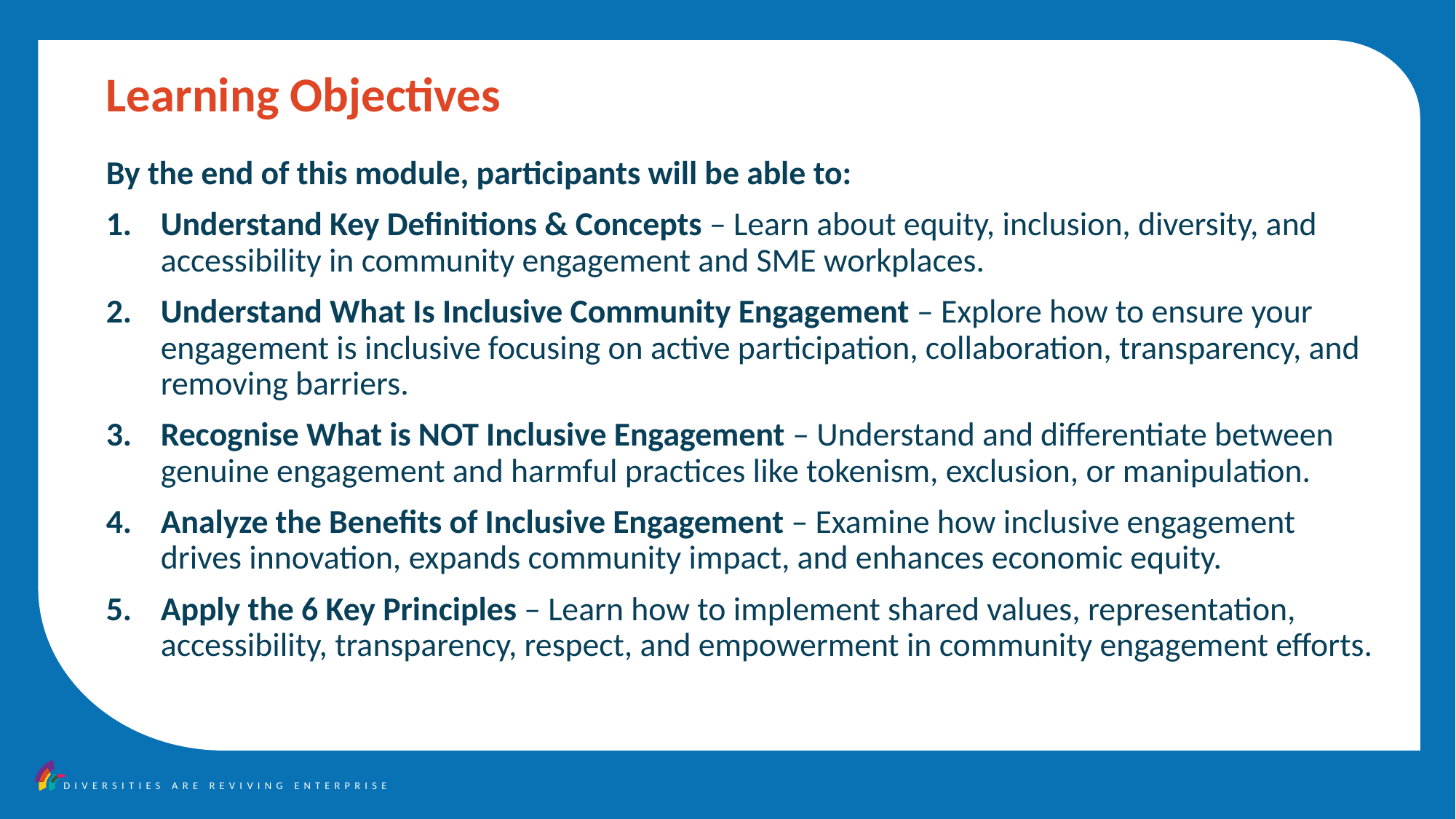

Learning Objectives
By the end of this module, participants will be able to:
Understand Key Definitions & Concepts – Learn about equity, inclusion, diversity, and accessibility in community engagement and SME workplaces.
Understand What Is Inclusive Community Engagement – Explore how to ensure your engagement is inclusive focusing on active participation, collaboration, transparency, and removing barriers.
Recognise What is NOT Inclusive Engagement – Understand and differentiate between genuine engagement and harmful practices like tokenism, exclusion, or manipulation.
Analyze the Benefits of Inclusive Engagement – Examine how inclusive engagement drives innovation, expands community impact, and enhances economic equity.
Apply the 6 Key Principles – Learn how to implement shared values, representation, accessibility, transparency, respect, and empowerment in community engagement efforts.